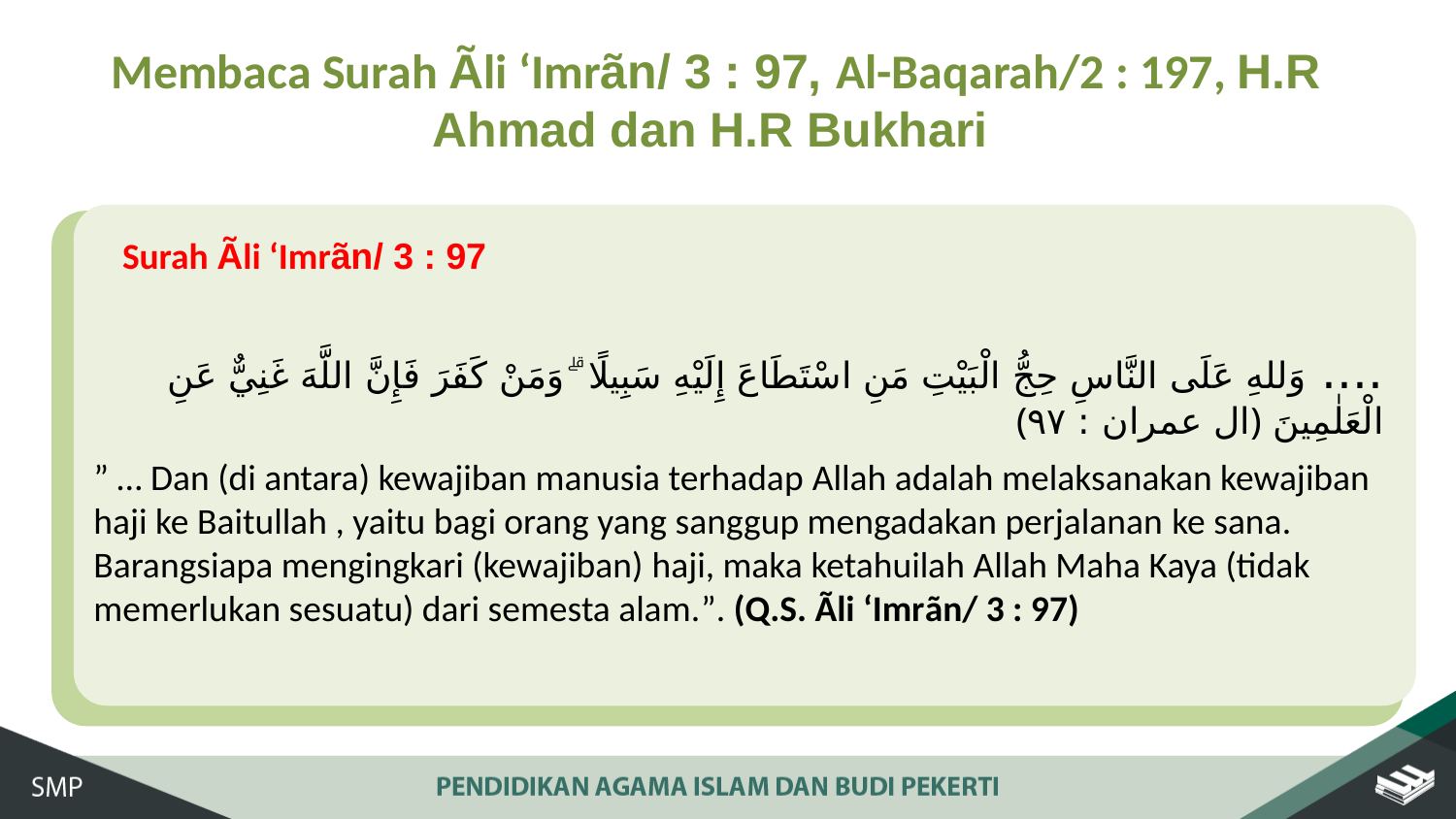

Membaca Surah Ãli ‘Imrãn/ 3 : 97, Al-Baqarah/2 : 197, H.R Ahmad dan H.R Bukhari

Surah Ãli ‘Imrãn/ 3 : 97
.... وَللهِ عَلَى النَّاسِ حِجُّ الْبَيْتِ مَنِ اسْتَطَاعَ إِلَيْهِ سَبِيلًا ۗ وَمَنْ كَفَرَ فَإِنَّ اللَّهَ غَنِيٌّ عَنِ الْعَلٰمِينَ ﴿ال عمران : ٩٧﴾
” … Dan (di antara) kewajiban manusia terhadap Allah adalah melaksanakan kewajiban haji ke Baitullah , yaitu bagi orang yang sanggup mengadakan perjalanan ke sana. Barangsiapa mengingkari (kewajiban) haji, maka ketahuilah Allah Maha Kaya (tidak memerlukan sesuatu) dari semesta alam.”. (Q.S. Ãli ‘Imrãn/ 3 : 97)